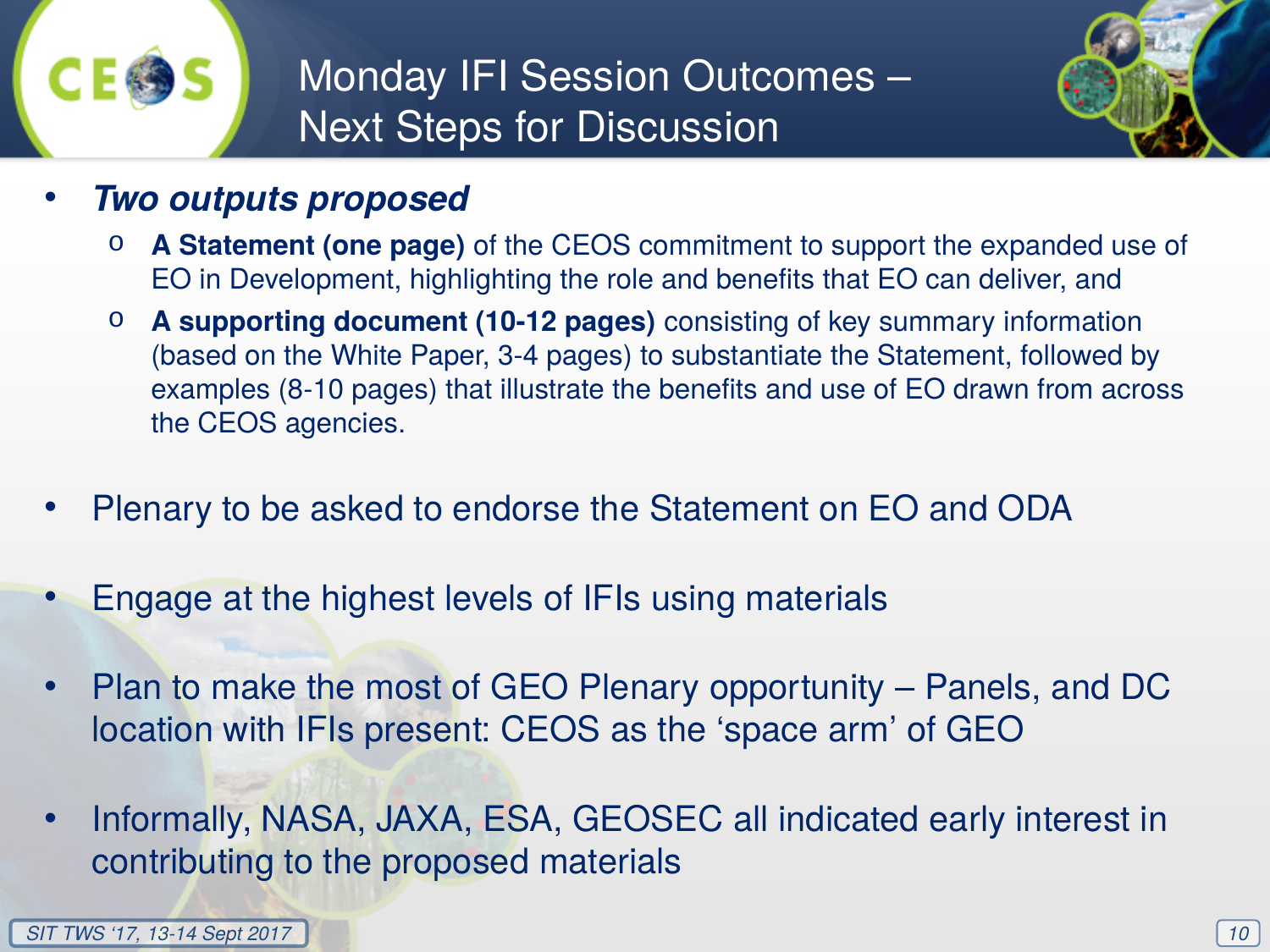

Monday IFI Session Outcomes – Next Steps for Discussion
Two outputs proposed
A Statement (one page) of the CEOS commitment to support the expanded use of EO in Development, highlighting the role and benefits that EO can deliver, and
A supporting document (10-12 pages) consisting of key summary information (based on the White Paper, 3-4 pages) to substantiate the Statement, followed by examples (8-10 pages) that illustrate the benefits and use of EO drawn from across the CEOS agencies.

Plenary to be asked to endorse the Statement on EO and ODA

Engage at the highest levels of IFIs using materials

Plan to make the most of GEO Plenary opportunity – Panels, and DC location with IFIs present: CEOS as the ‘space arm’ of GEO

Informally, NASA, JAXA, ESA, GEOSEC all indicated early interest in contributing to the proposed materials
10